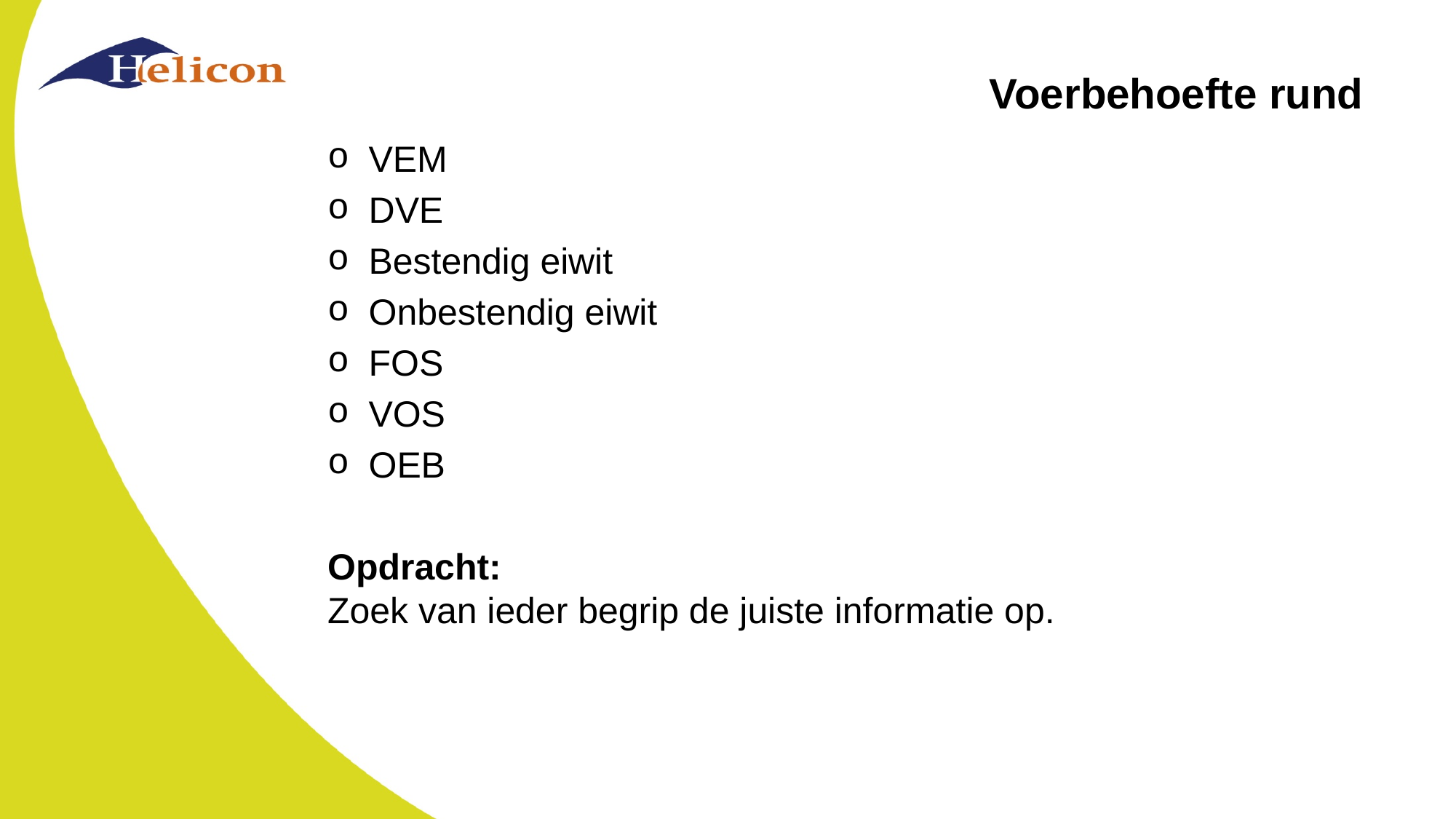

# Voerbehoefte rund
VEM
DVE
Bestendig eiwit
Onbestendig eiwit
FOS
VOS
OEB

Opdracht:
Zoek van ieder begrip de juiste informatie op.